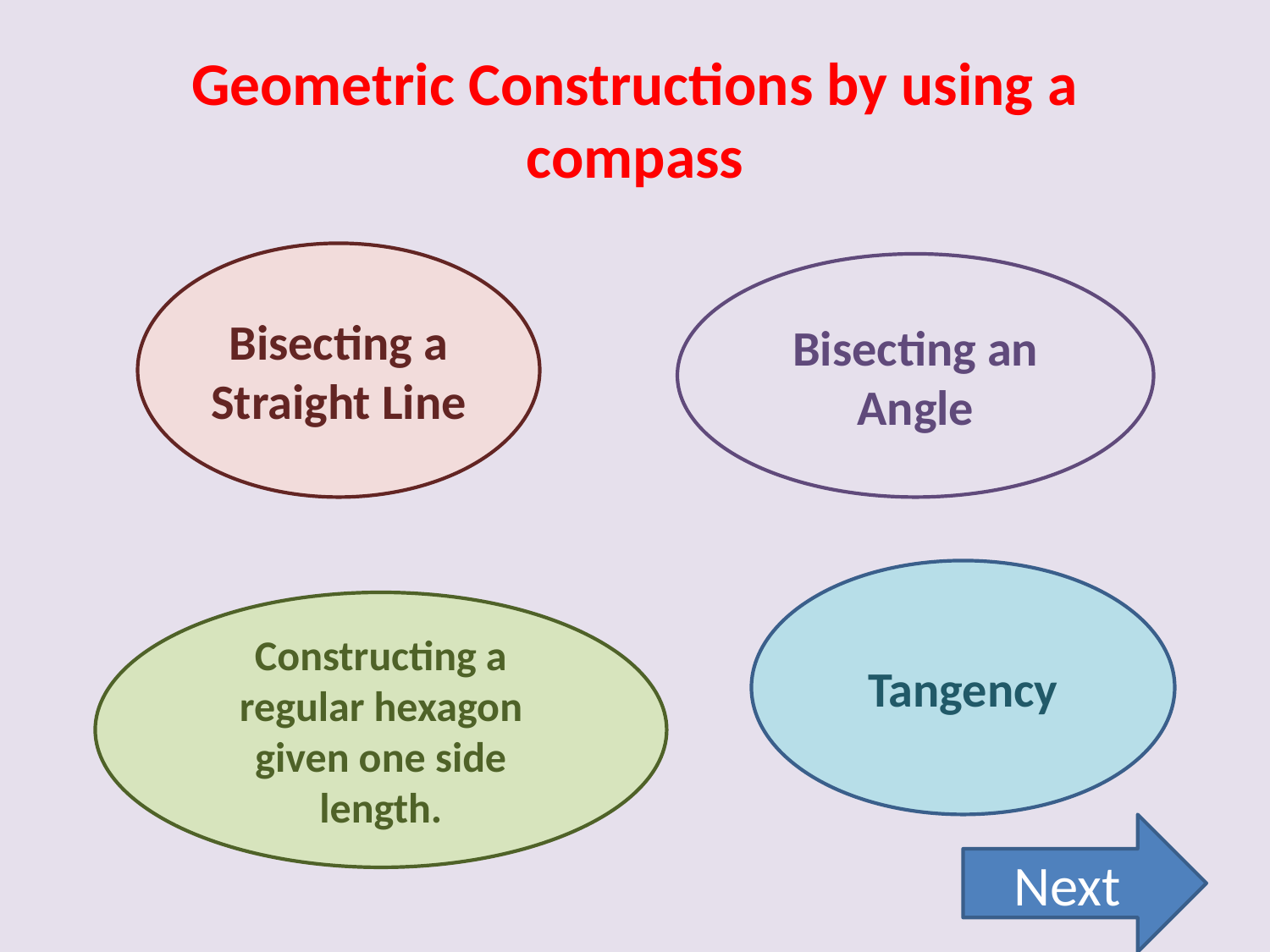

# Geometric Constructions by using a compass
Bisecting a Straight Line
Bisecting an Angle
Tangency
Constructing a regular hexagon given one side length.
Next